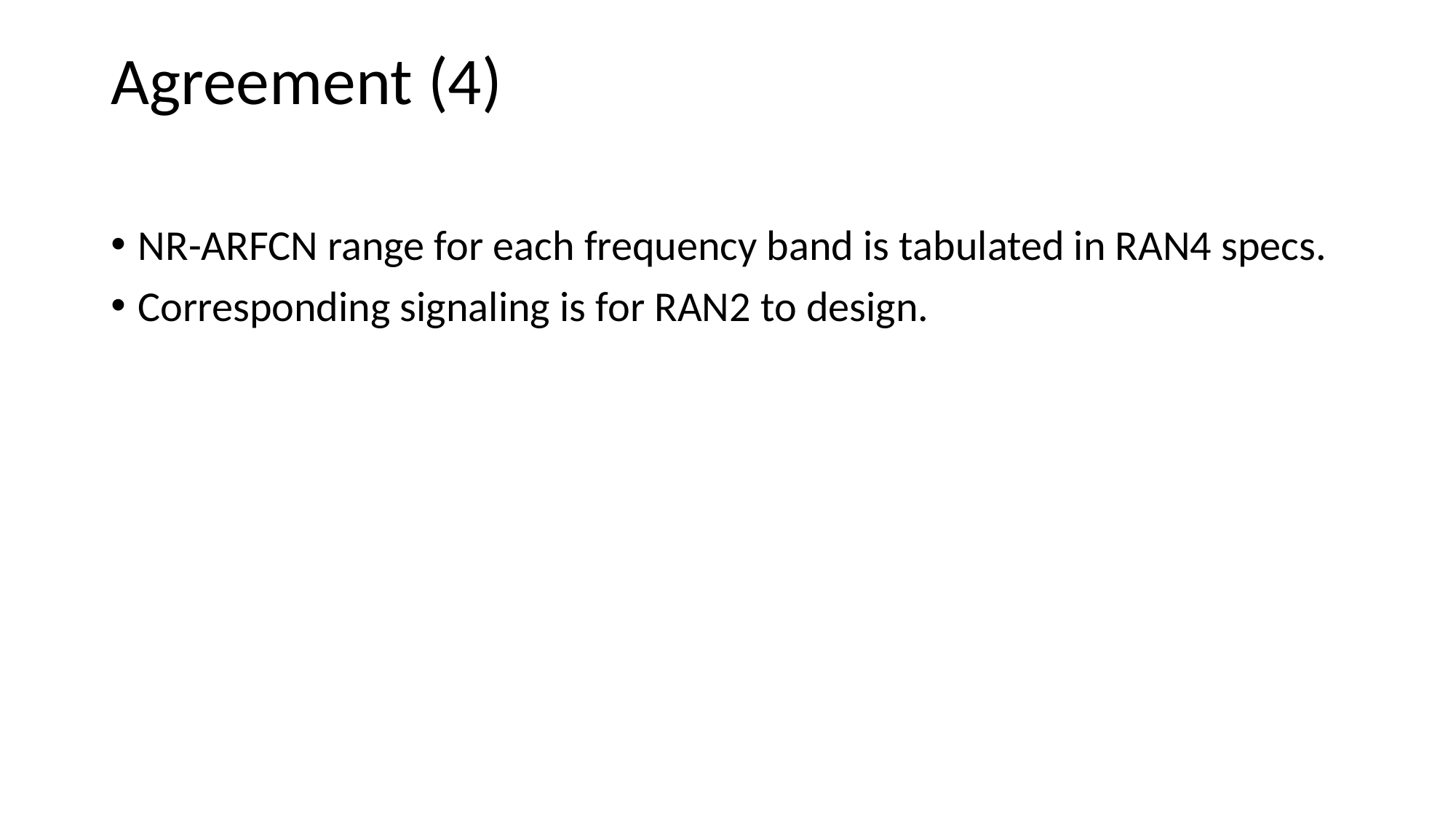

# Agreement (4)
NR-ARFCN range for each frequency band is tabulated in RAN4 specs.
Corresponding signaling is for RAN2 to design.